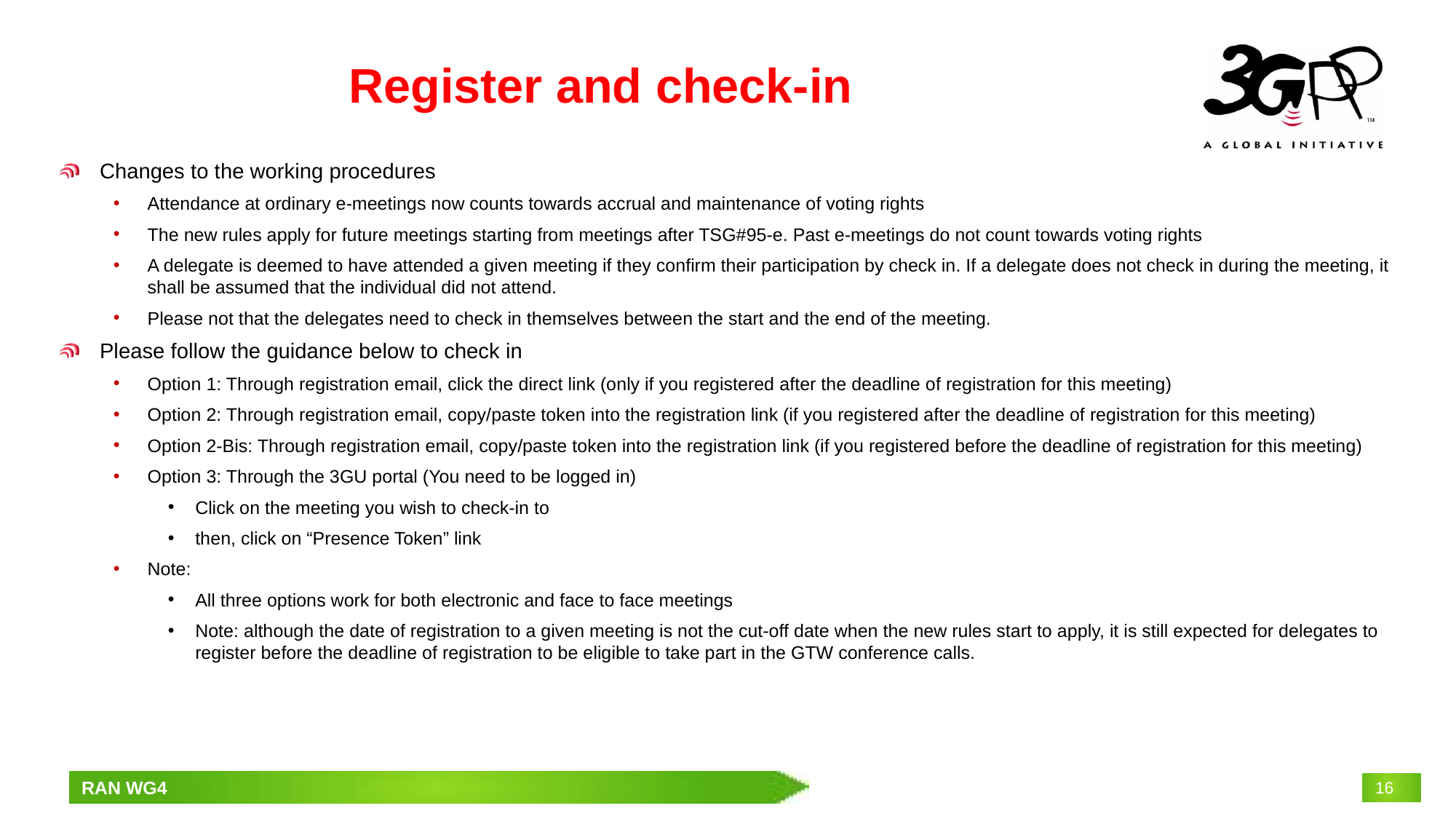

# Register and check-in
Changes to the working procedures
Attendance at ordinary e-meetings now counts towards accrual and maintenance of voting rights
The new rules apply for future meetings starting from meetings after TSG#95-e. Past e-meetings do not count towards voting rights
A delegate is deemed to have attended a given meeting if they confirm their participation by check in. If a delegate does not check in during the meeting, it shall be assumed that the individual did not attend.
Please not that the delegates need to check in themselves between the start and the end of the meeting.
Please follow the guidance below to check in
Option 1: Through registration email, click the direct link (only if you registered after the deadline of registration for this meeting)
Option 2: Through registration email, copy/paste token into the registration link (if you registered after the deadline of registration for this meeting)
Option 2-Bis: Through registration email, copy/paste token into the registration link (if you registered before the deadline of registration for this meeting)
Option 3: Through the 3GU portal (You need to be logged in)
Click on the meeting you wish to check-in to
then, click on “Presence Token” link
Note:
All three options work for both electronic and face to face meetings
Note: although the date of registration to a given meeting is not the cut-off date when the new rules start to apply, it is still expected for delegates to register before the deadline of registration to be eligible to take part in the GTW conference calls.